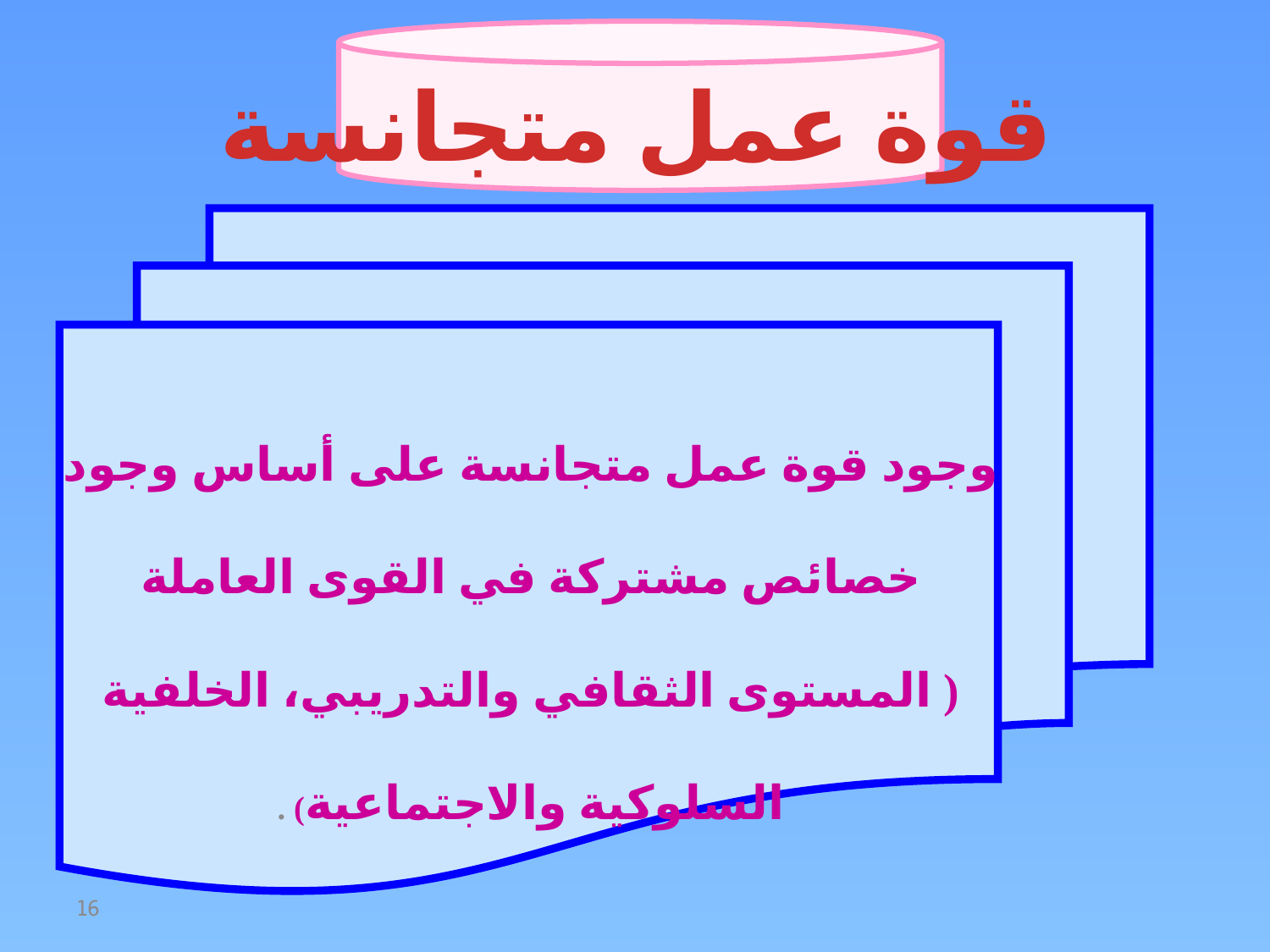

قوة عمل متجانسة

وجود قوة عمل متجانسة على أساس وجود خصائص مشتركة في القوى العاملة ( المستوى الثقافي والتدريبي، الخلفية السلوكية والاجتماعية) .

16